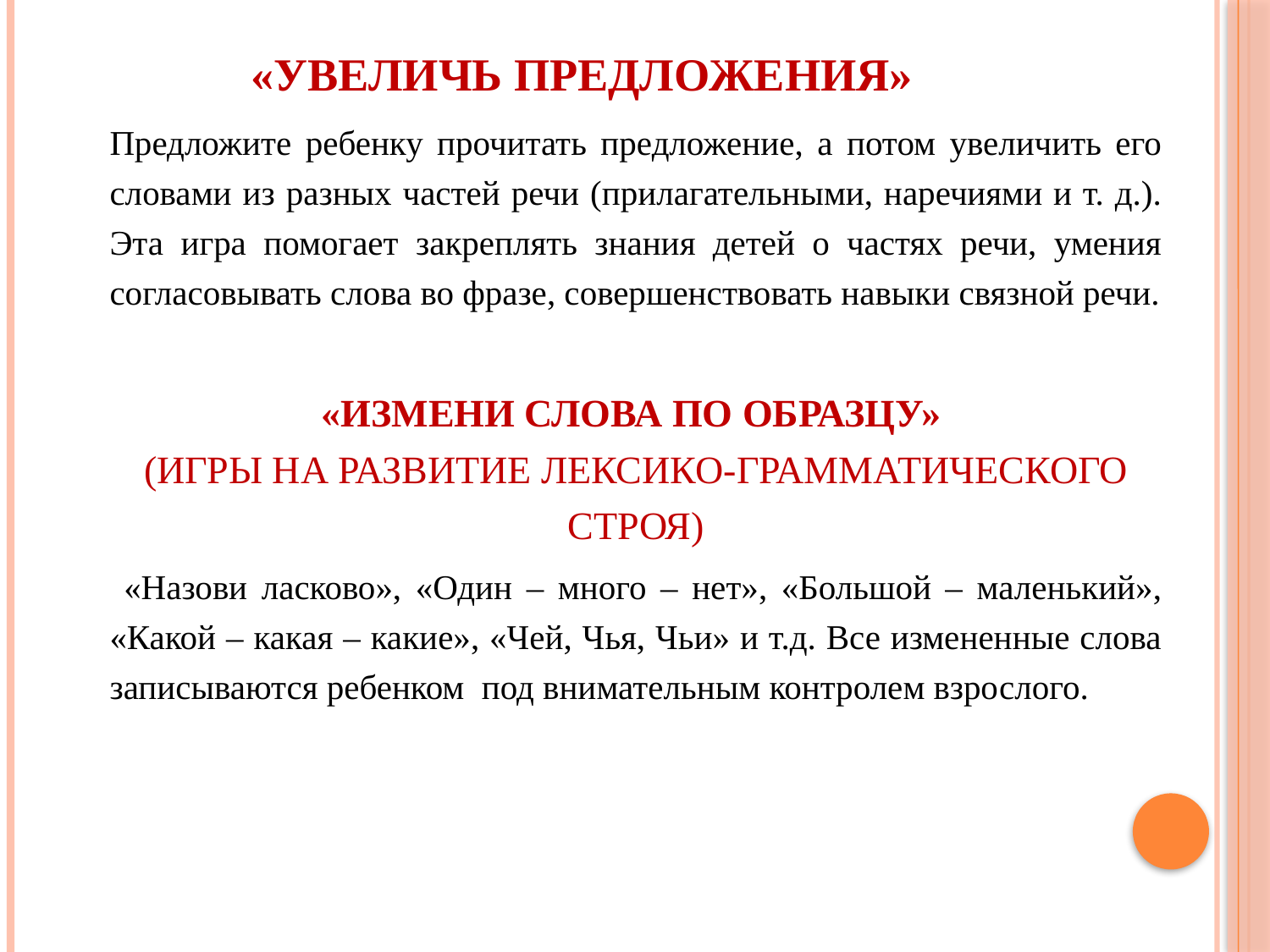

# «Увеличь предложения»
Предложите ребенку прочитать предложение, а потом увеличить его словами из разных частей речи (прилагательными, наречиями и т. д.). Эта игра помогает закреплять знания детей о частях речи, умения согласовывать слова во фразе, совершенствовать навыки связной речи.

«Измени слова по образцу»
(игры на развитие лексико-грамматического строя)
 «Назови ласково», «Один – много – нет», «Большой – маленький», «Какой – какая – какие», «Чей, Чья, Чьи» и т.д. Все измененные слова записываются ребенком  под внимательным контролем взрослого.